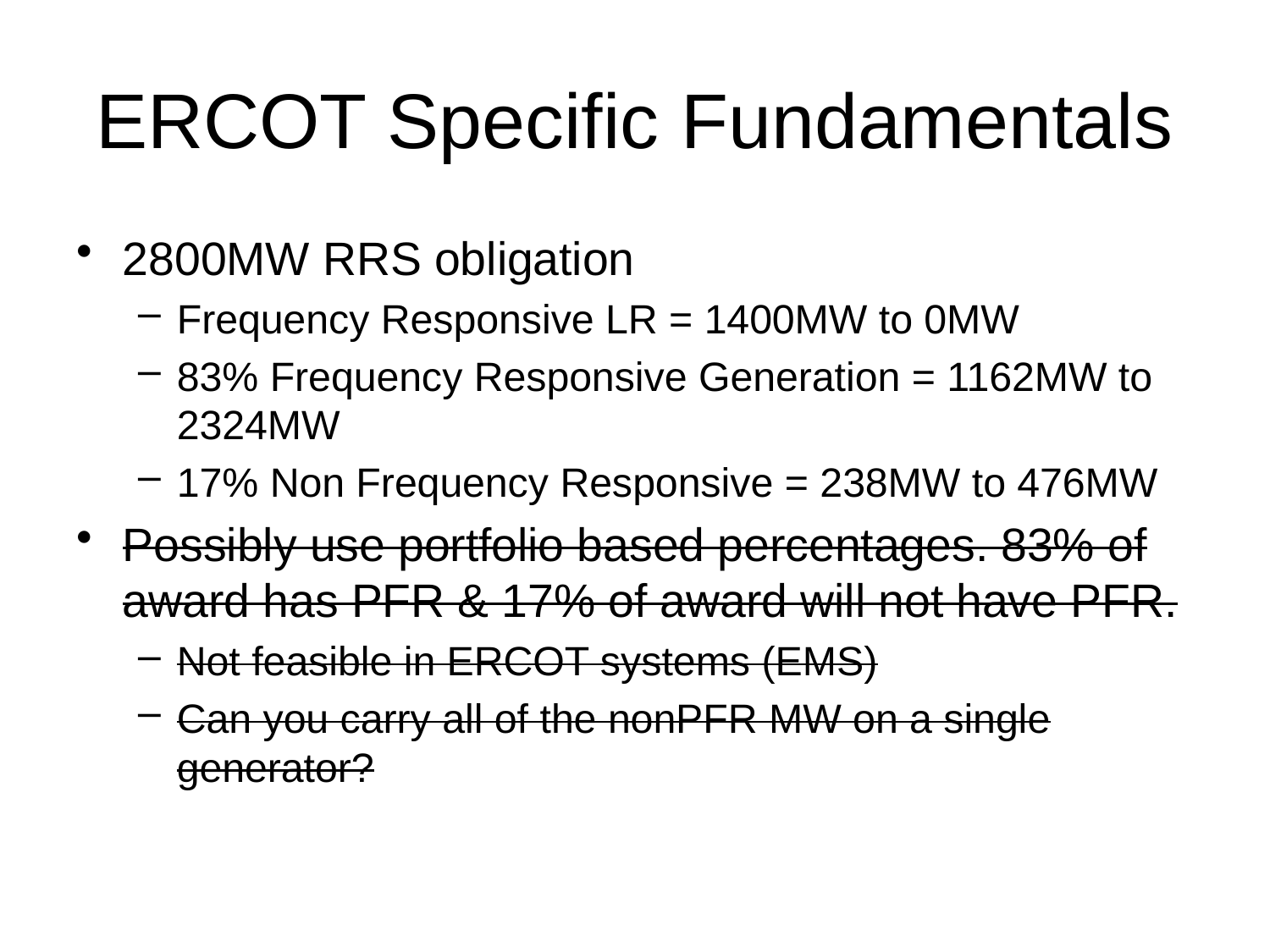

# ERCOT Specific Fundamentals
2800MW RRS obligation
Frequency Responsive LR = 1400MW to 0MW
83% Frequency Responsive Generation = 1162MW to 2324MW
17% Non Frequency Responsive = 238MW to 476MW
Possibly use portfolio based percentages. 83% of award has PFR & 17% of award will not have PFR.
Not feasible in ERCOT systems (EMS)
Can you carry all of the nonPFR MW on a single generator?